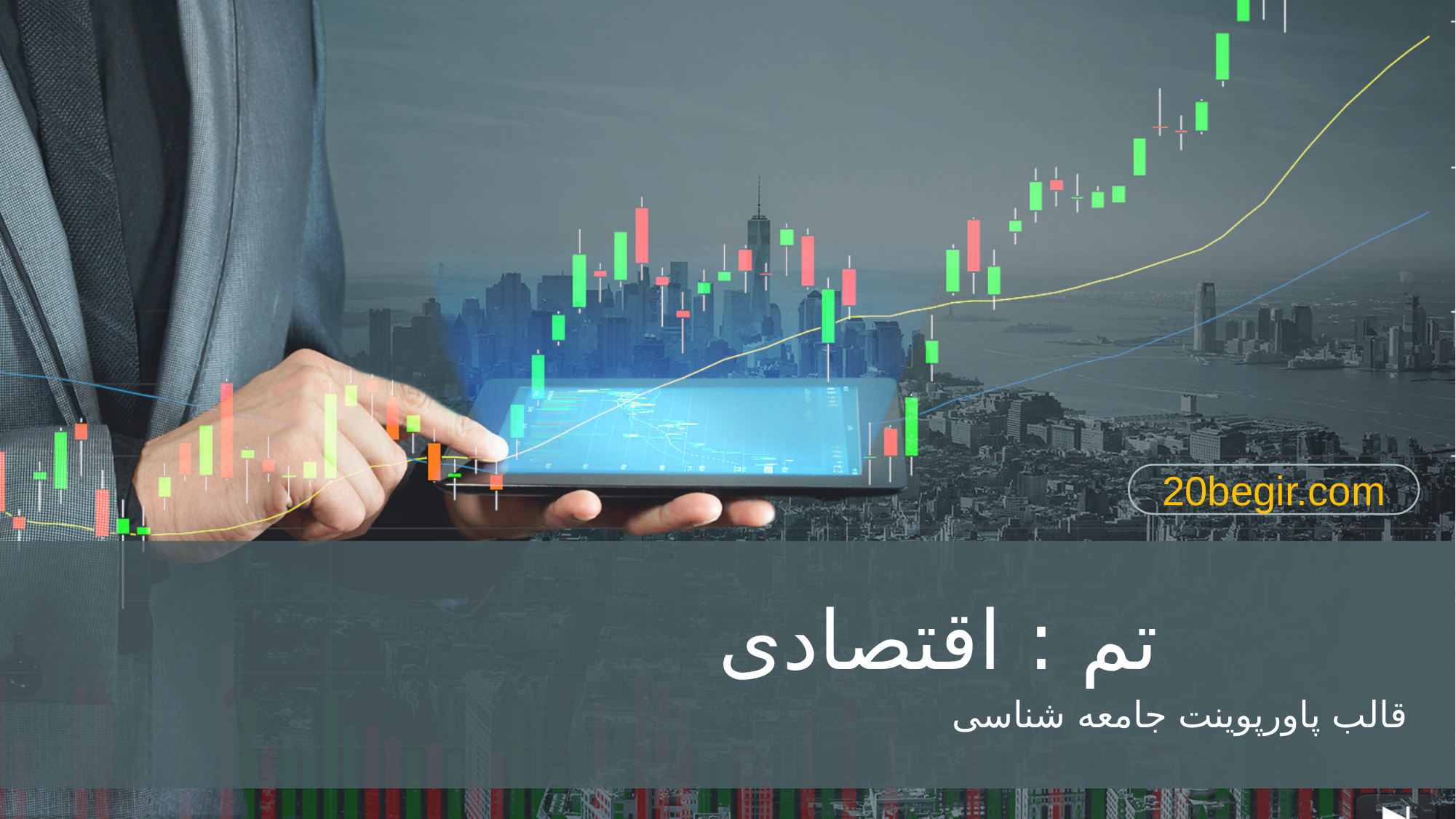

20begir.com

تم : اقتصادی
قالب پاورپوینت جامعه شناسی